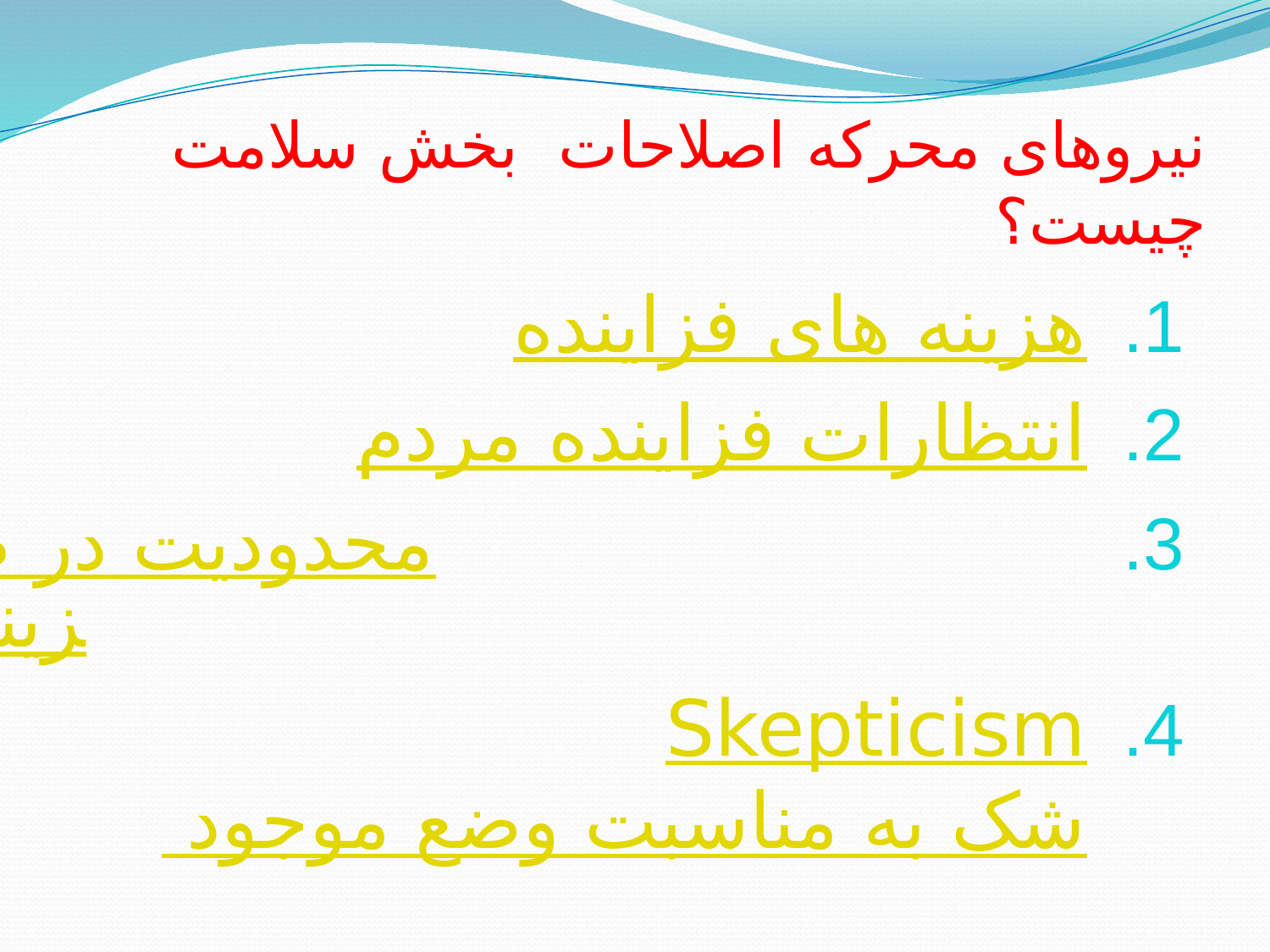

# نیروهای محرکه اصلاحات  بخش سلامت چیست؟
هزینه های فزاینده
انتظارات فزاینده مردم
محدودیت در ظرفیت پرداخت هزینه مراقبت سلامت
Skepticism شک به مناسبت وضع موجود